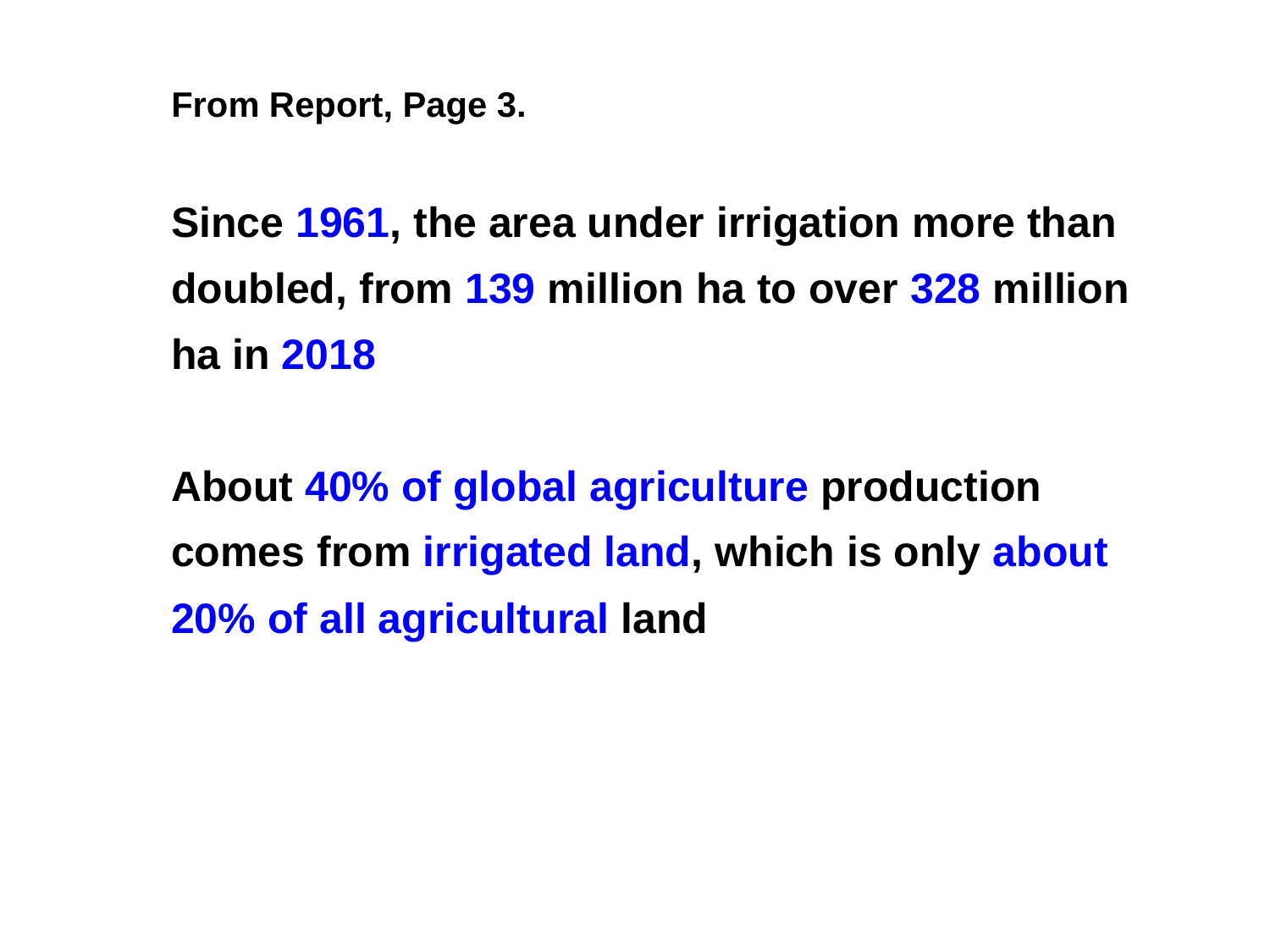

From Report, Page 3.

Since 1961, the area under irrigation more than doubled, from 139 million ha to over 328 million ha in 2018

About 40% of global agriculture production comes from irrigated land, which is only about 20% of all agricultural land